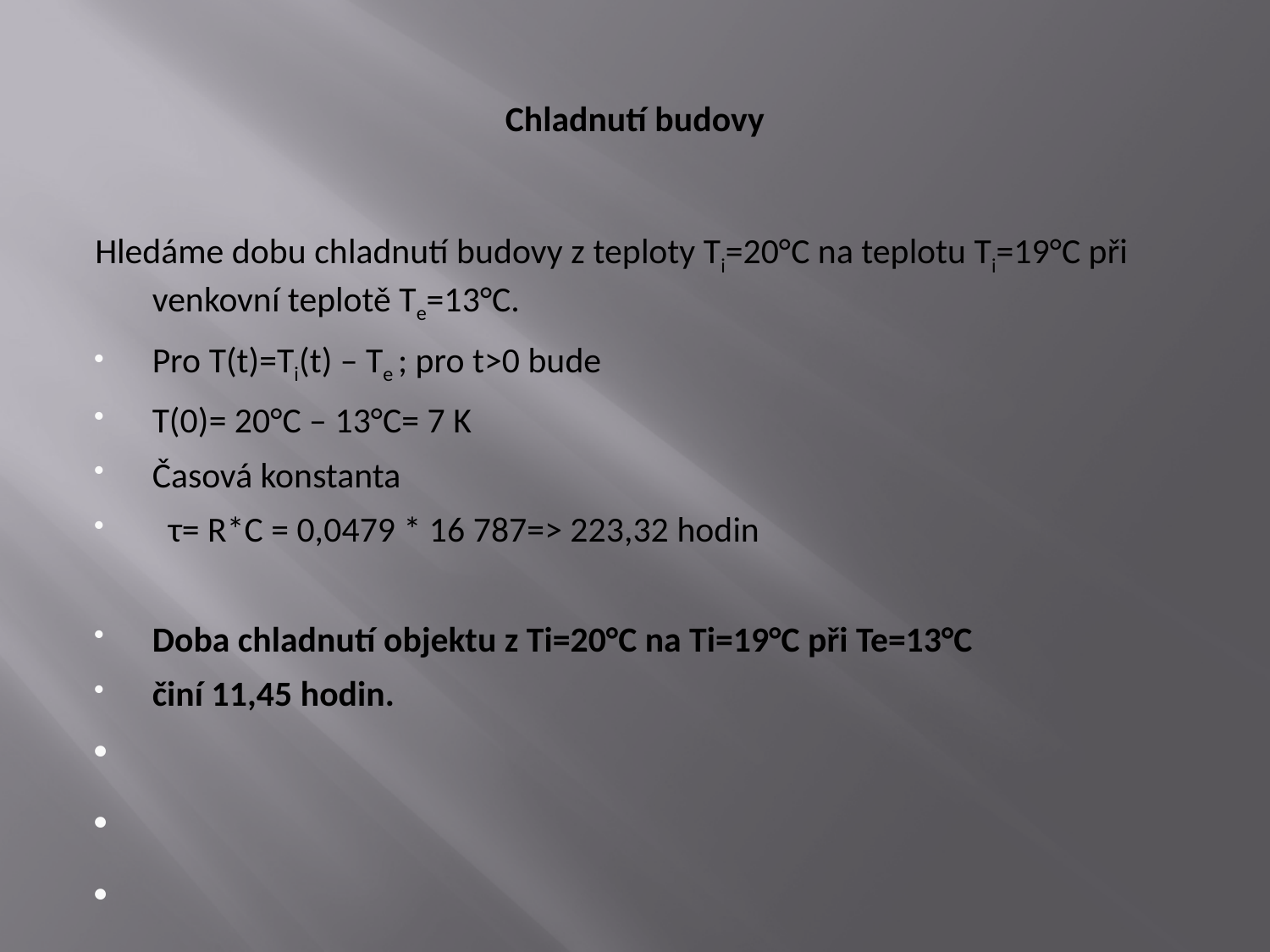

# Chladnutí budovy
Hledáme dobu chladnutí budovy z teploty Ti=20°C na teplotu Ti=19°C při venkovní teplotě Te=13°C.
Pro T(t)=Ti(t) – Te ; pro t>0 bude
T(0)= 20°C – 13°C= 7 K
Časová konstanta
  τ= R*C = 0,0479 * 16 787=> 223,32 hodin

Doba chladnutí objektu z Ti=20°C na Ti=19°C při Te=13°C
činí 11,45 hodin.